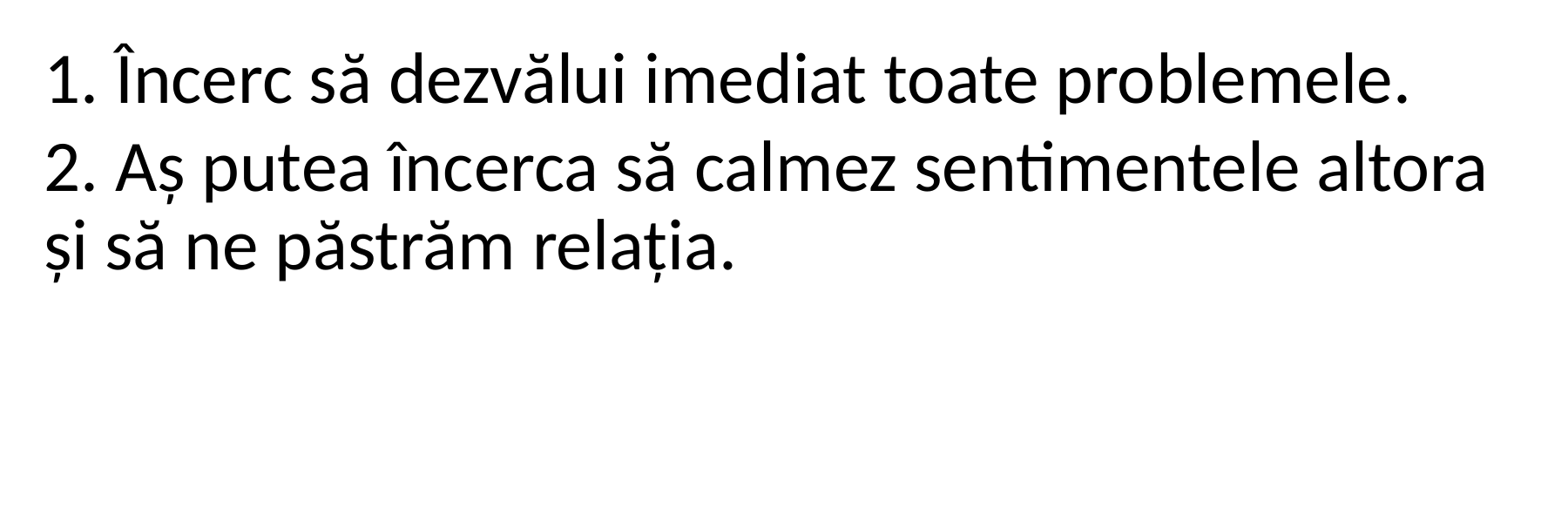

1. Încerc să dezvălui imediat toate problemele.
2. Aș putea încerca să calmez sentimentele altora și să ne păstrăm relația.